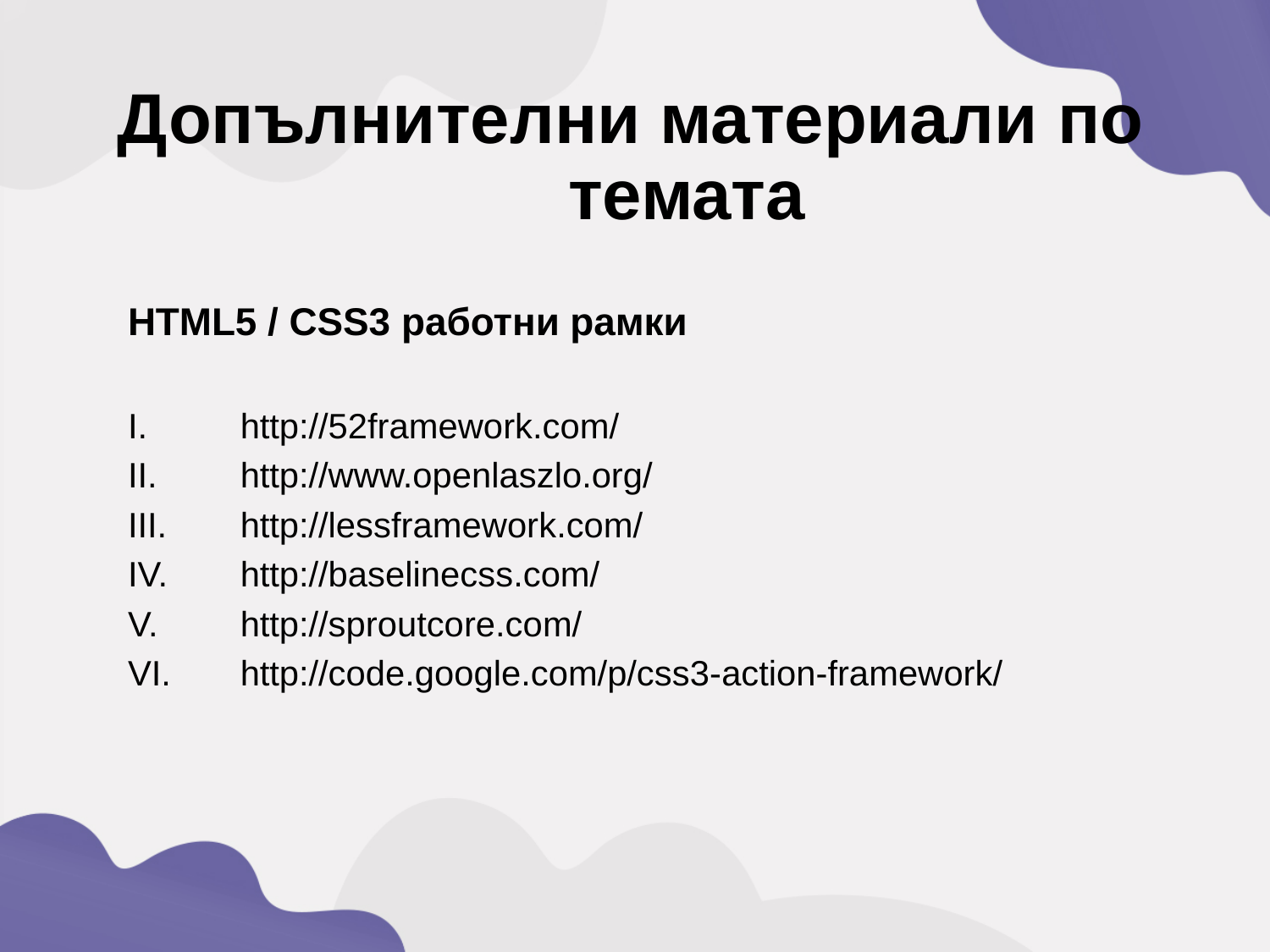

Допълнителни материали по темата
HTML5 / CSS3 работни рамки
http://52framework.com/
http://www.openlaszlo.org/
http://lessframework.com/
http://baselinecss.com/
http://sproutcore.com/
http://code.google.com/p/css3-action-framework/